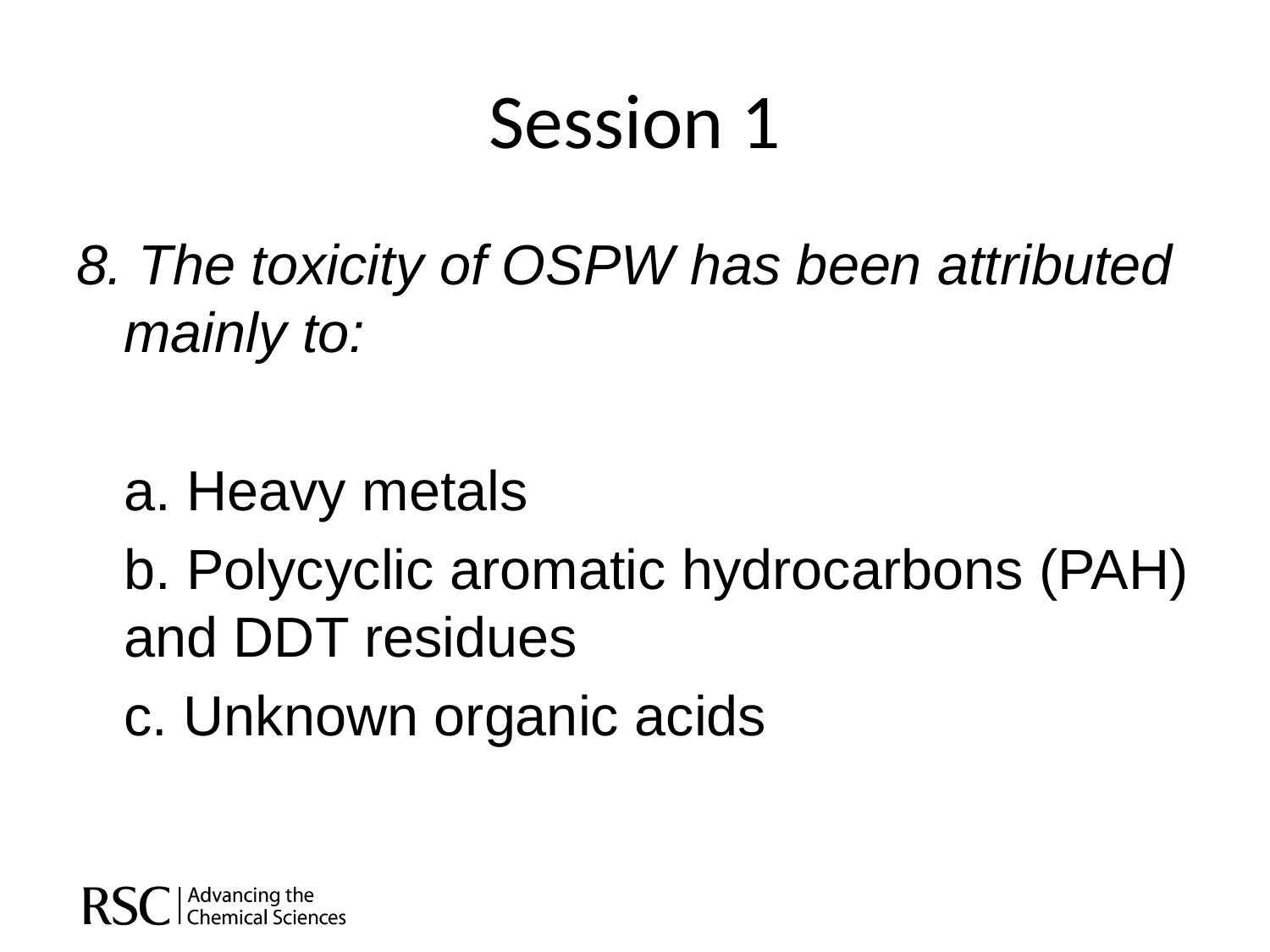

# Session 1
8. The toxicity of OSPW has been attributed mainly to:

	a. Heavy metals
	b. Polycyclic aromatic hydrocarbons (PAH) and DDT residues
	c. Unknown organic acids